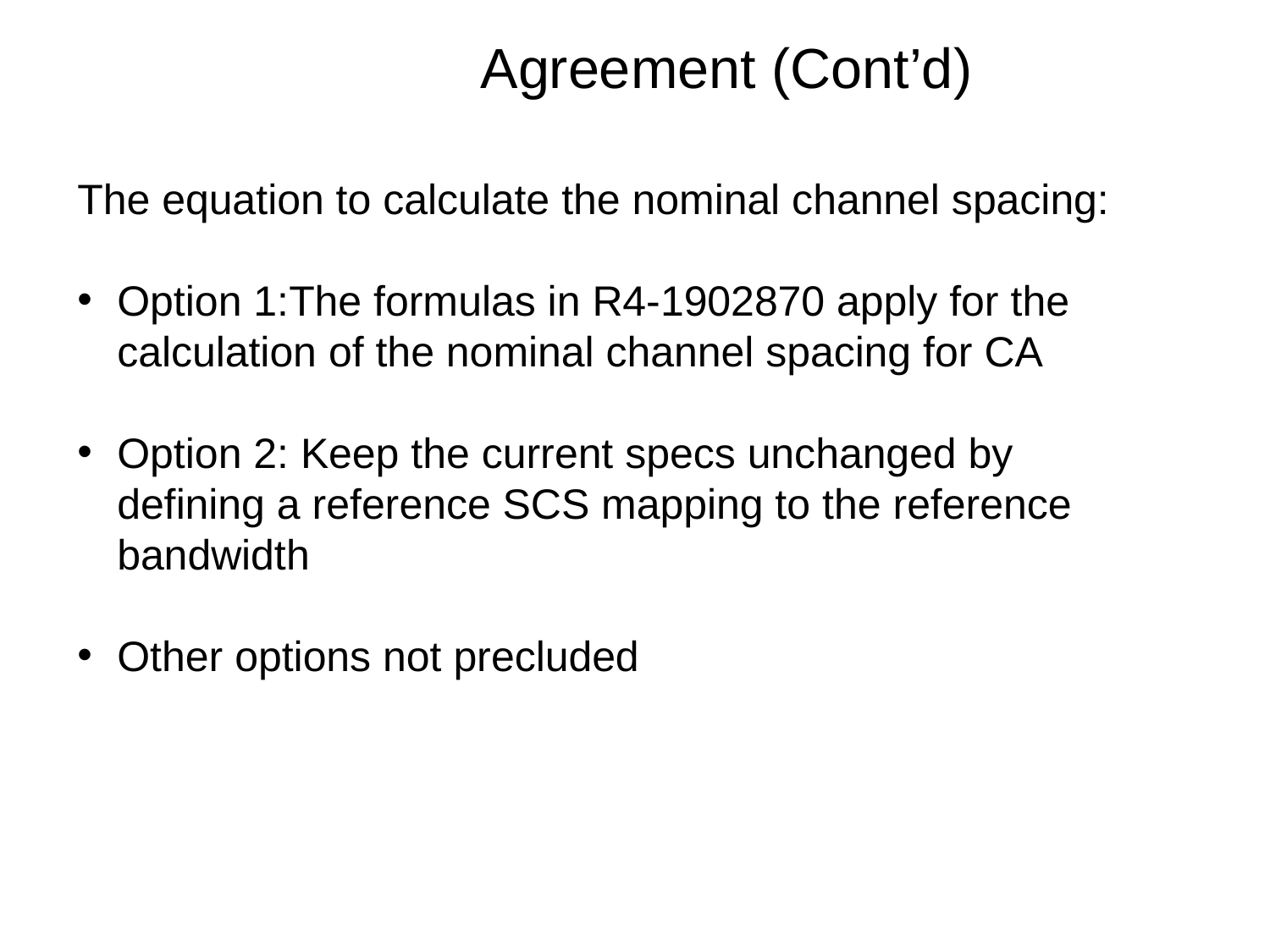

Agreement (Cont’d)
The equation to calculate the nominal channel spacing:

Option 1:The formulas in R4-1902870 apply for the calculation of the nominal channel spacing for CA

Option 2: Keep the current specs unchanged by defining a reference SCS mapping to the reference bandwidth

Other options not precluded